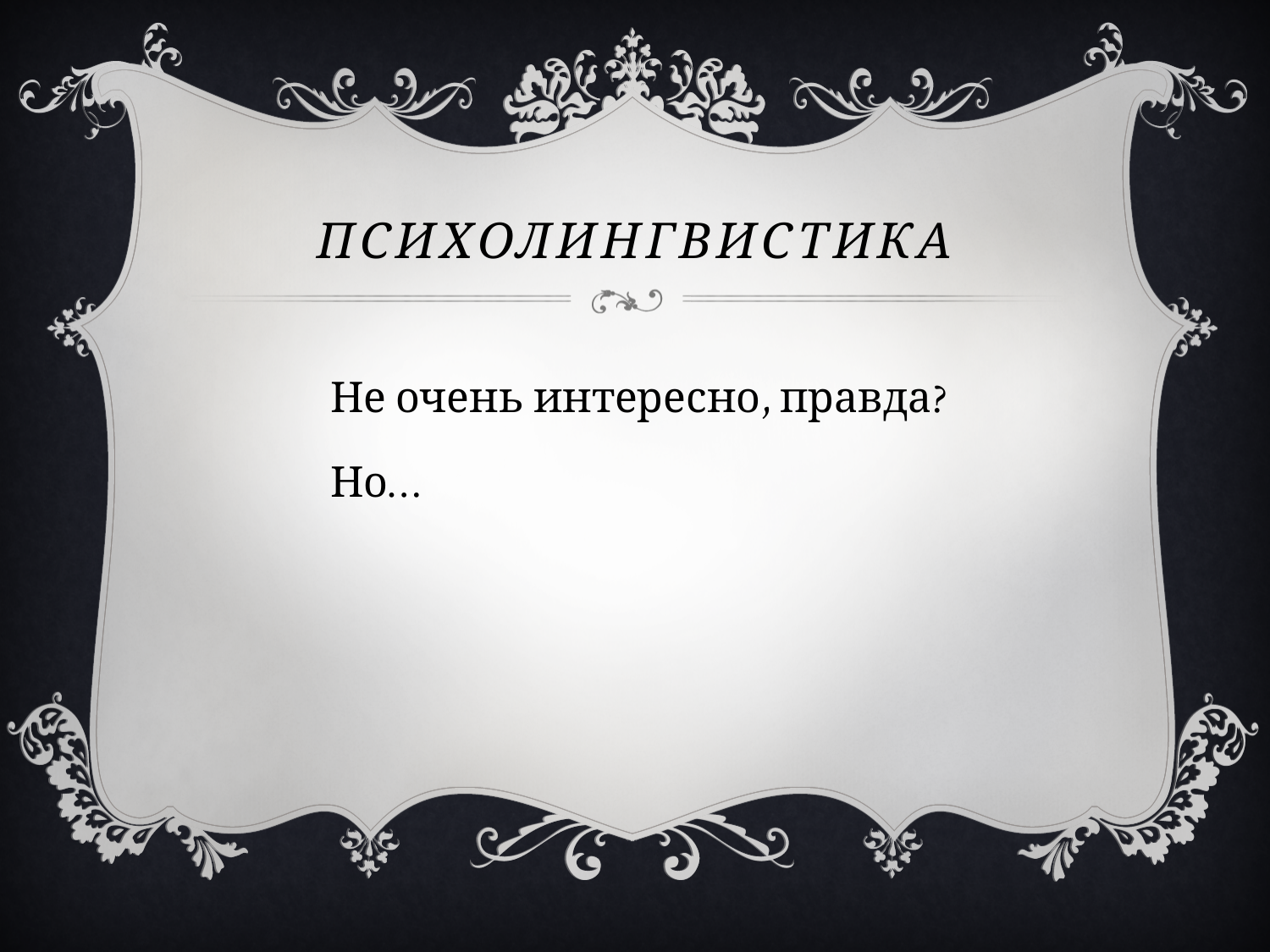

# психолингвистика
	Не очень интересно, правда?
	Но…